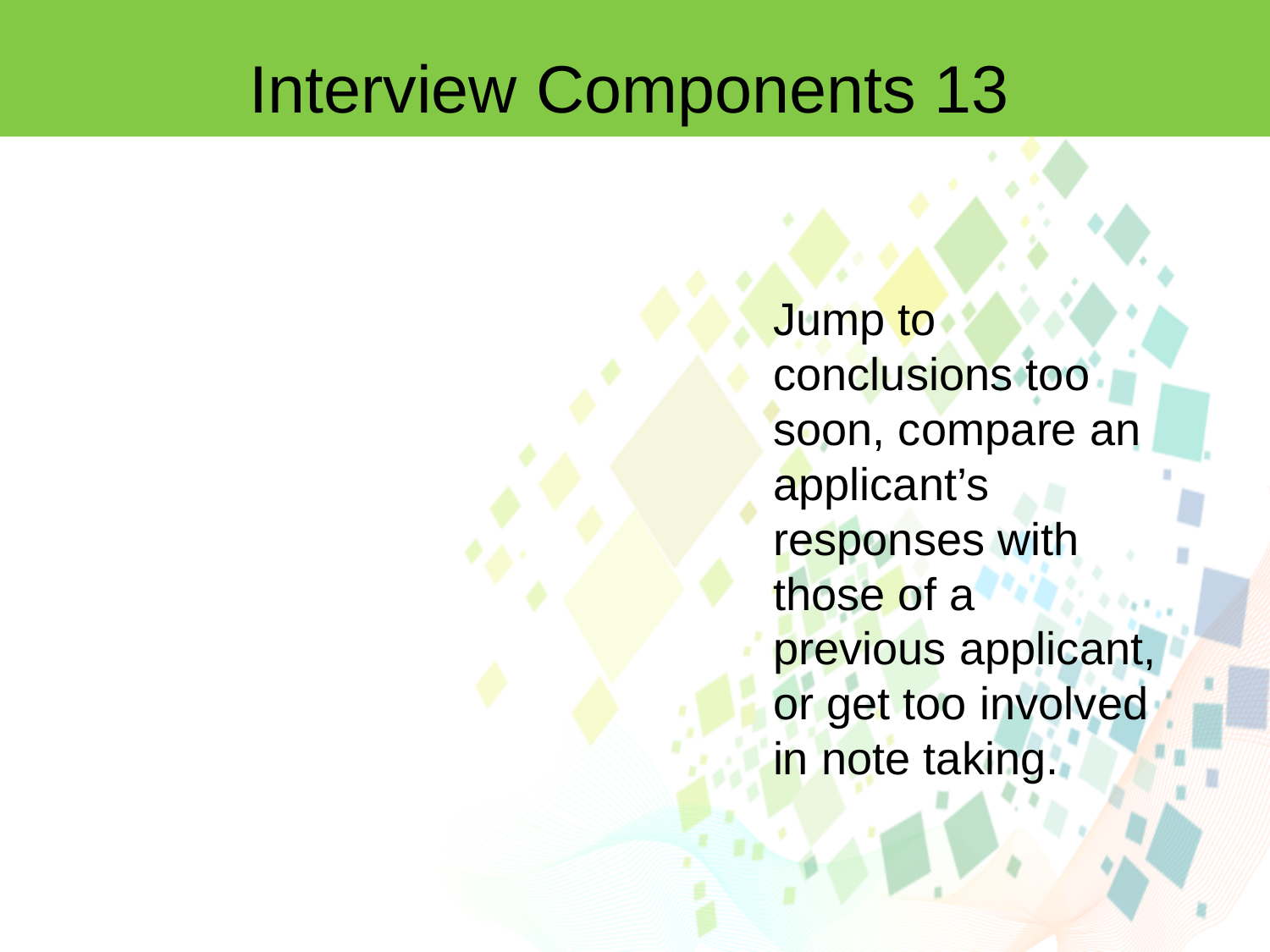

Interview Components 13
Jump to conclusions too
soon, compare an applicant’s responses with those of a previous applicant, or get too involved in note taking.